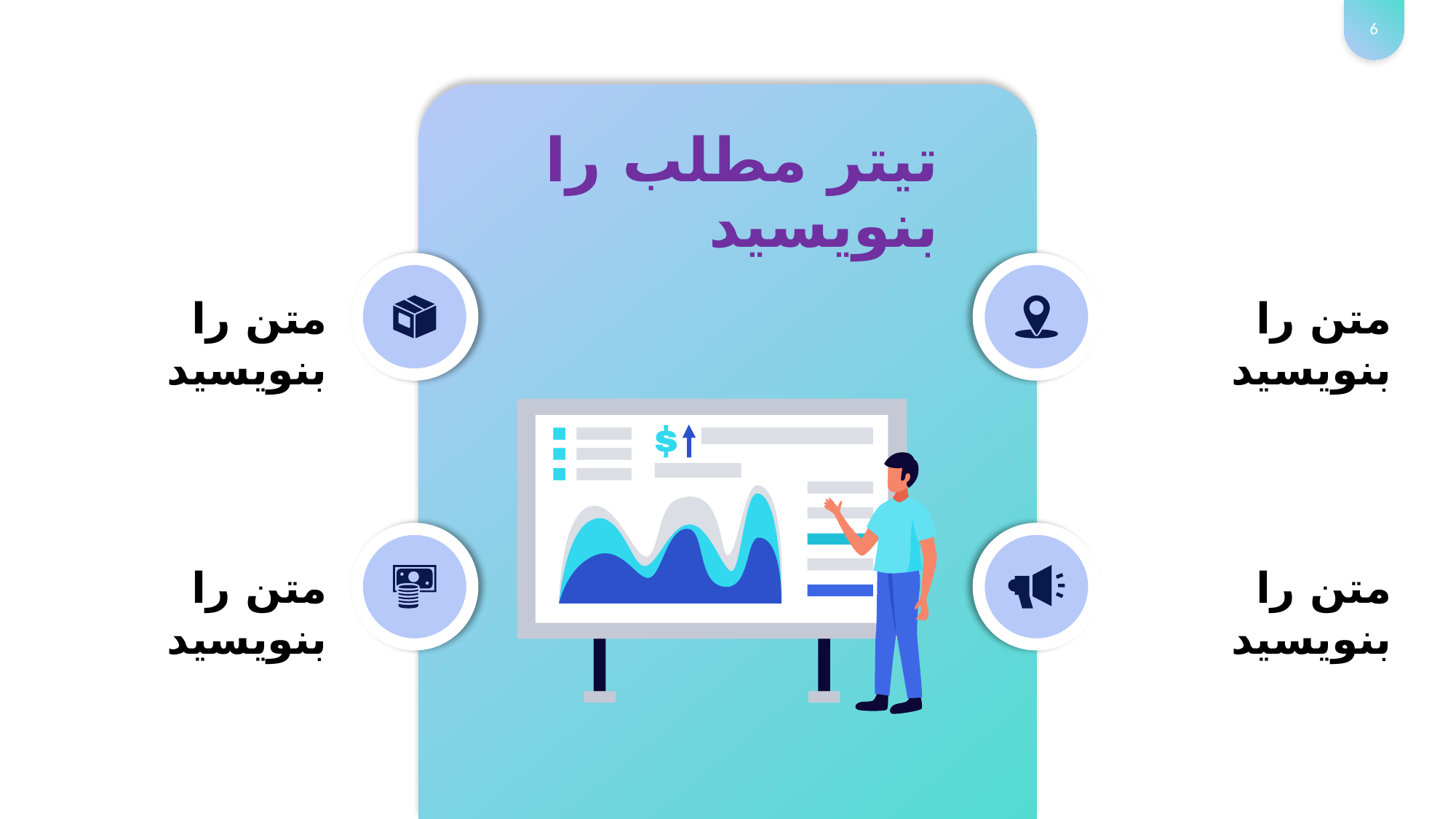

6

# تیتر مطلب را بنویسید

متن را بنویسید
متن را بنویسید

متن را بنویسید
متن را بنویسید